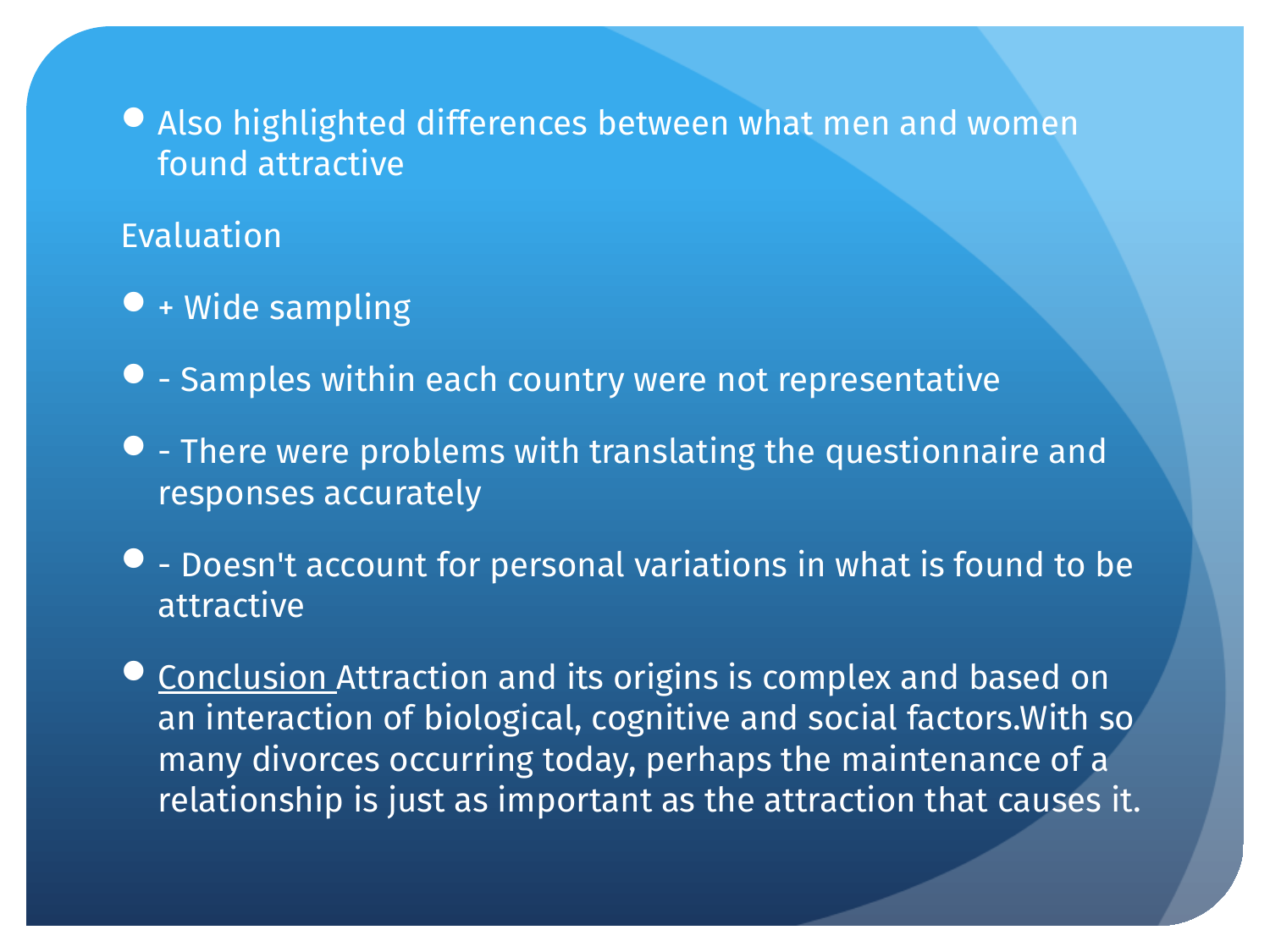

Also highlighted differences between what men and women found attractive
Evaluation
+ Wide sampling
- Samples within each country were not representative
- There were problems with translating the questionnaire and responses accurately
- Doesn't account for personal variations in what is found to be attractive
Conclusion Attraction and its origins is complex and based on an interaction of biological, cognitive and social factors.With so many divorces occurring today, perhaps the maintenance of a relationship is just as important as the attraction that causes it.